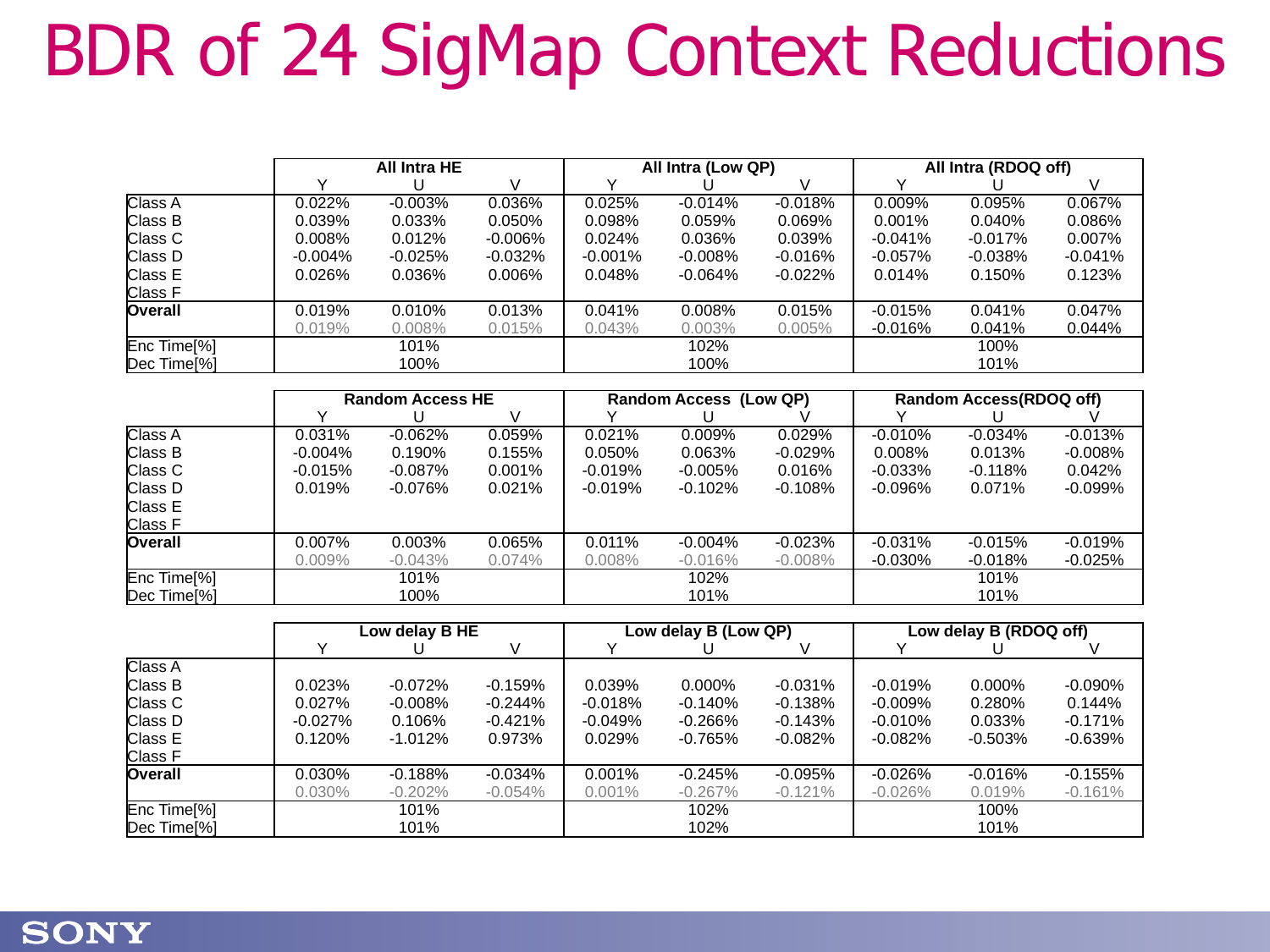

# BDR of 24 SigMap Context Reductions
|  | All Intra HE |  |  | All Intra (Low QP) |  |  | All Intra (RDOQ off) |  |  |
| --- | --- | --- | --- | --- | --- | --- | --- | --- | --- |
|  | Y | U | V | Y | U | V | Y | U | V |
| Class A | 0.022% | -0.003% | 0.036% | 0.025% | -0.014% | -0.018% | 0.009% | 0.095% | 0.067% |
| Class B | 0.039% | 0.033% | 0.050% | 0.098% | 0.059% | 0.069% | 0.001% | 0.040% | 0.086% |
| Class C | 0.008% | 0.012% | -0.006% | 0.024% | 0.036% | 0.039% | -0.041% | -0.017% | 0.007% |
| Class D | -0.004% | -0.025% | -0.032% | -0.001% | -0.008% | -0.016% | -0.057% | -0.038% | -0.041% |
| Class E | 0.026% | 0.036% | 0.006% | 0.048% | -0.064% | -0.022% | 0.014% | 0.150% | 0.123% |
| Class F |  |  |  |  |  |  |  |  |  |
| Overall | 0.019% | 0.010% | 0.013% | 0.041% | 0.008% | 0.015% | -0.015% | 0.041% | 0.047% |
|  | 0.019% | 0.008% | 0.015% | 0.043% | 0.003% | 0.005% | -0.016% | 0.041% | 0.044% |
| Enc Time[%] | 101% |  |  | 102% |  |  | 100% |  |  |
| Dec Time[%] | 100% |  |  | 100% |  |  | 101% |  |  |
|  |  |  |  |  |  |  |  |  |  |
|  | Random Access HE |  |  | Random Access (Low QP) |  |  | Random Access(RDOQ off) |  |  |
|  | Y | U | V | Y | U | V | Y | U | V |
| Class A | 0.031% | -0.062% | 0.059% | 0.021% | 0.009% | 0.029% | -0.010% | -0.034% | -0.013% |
| Class B | -0.004% | 0.190% | 0.155% | 0.050% | 0.063% | -0.029% | 0.008% | 0.013% | -0.008% |
| Class C | -0.015% | -0.087% | 0.001% | -0.019% | -0.005% | 0.016% | -0.033% | -0.118% | 0.042% |
| Class D | 0.019% | -0.076% | 0.021% | -0.019% | -0.102% | -0.108% | -0.096% | 0.071% | -0.099% |
| Class E |  |  |  |  |  |  |  |  |  |
| Class F |  |  |  |  |  |  |  |  |  |
| Overall | 0.007% | 0.003% | 0.065% | 0.011% | -0.004% | -0.023% | -0.031% | -0.015% | -0.019% |
|  | 0.009% | -0.043% | 0.074% | 0.008% | -0.016% | -0.008% | -0.030% | -0.018% | -0.025% |
| Enc Time[%] | 101% |  |  | 102% |  |  | 101% |  |  |
| Dec Time[%] | 100% |  |  | 101% |  |  | 101% |  |  |
|  |  |  |  |  |  |  |  |  |  |
|  | Low delay B HE |  |  | Low delay B (Low QP) |  |  | Low delay B (RDOQ off) |  |  |
|  | Y | U | V | Y | U | V | Y | U | V |
| Class A |  |  |  |  |  |  |  |  |  |
| Class B | 0.023% | -0.072% | -0.159% | 0.039% | 0.000% | -0.031% | -0.019% | 0.000% | -0.090% |
| Class C | 0.027% | -0.008% | -0.244% | -0.018% | -0.140% | -0.138% | -0.009% | 0.280% | 0.144% |
| Class D | -0.027% | 0.106% | -0.421% | -0.049% | -0.266% | -0.143% | -0.010% | 0.033% | -0.171% |
| Class E | 0.120% | -1.012% | 0.973% | 0.029% | -0.765% | -0.082% | -0.082% | -0.503% | -0.639% |
| Class F |  |  |  |  |  |  |  |  |  |
| Overall | 0.030% | -0.188% | -0.034% | 0.001% | -0.245% | -0.095% | -0.026% | -0.016% | -0.155% |
|  | 0.030% | -0.202% | -0.054% | 0.001% | -0.267% | -0.121% | -0.026% | 0.019% | -0.161% |
| Enc Time[%] | 101% |  |  | 102% |  |  | 100% |  |  |
| Dec Time[%] | 101% |  |  | 102% |  |  | 101% |  |  |